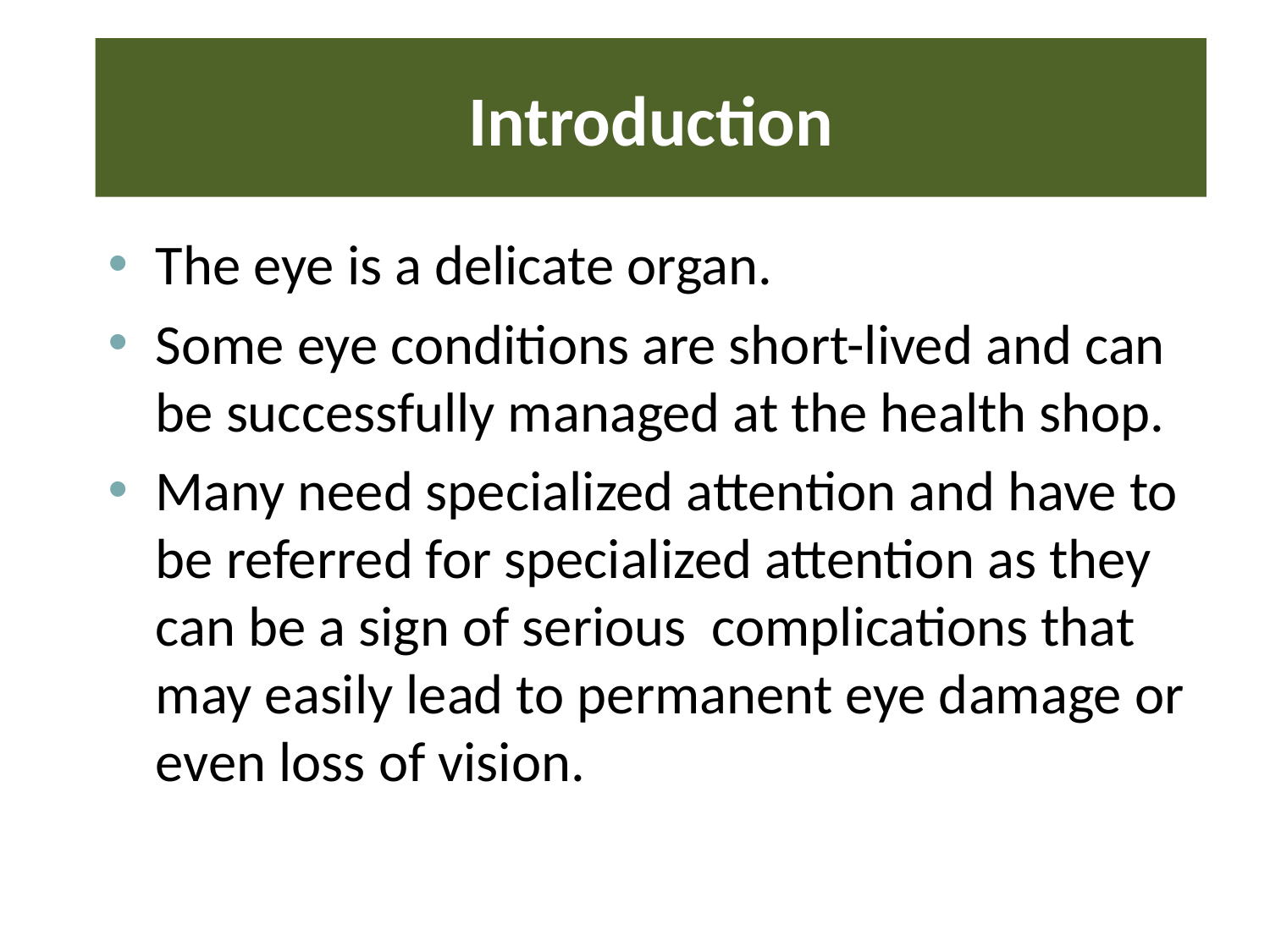

# Introduction
The eye is a delicate organ.
Some eye conditions are short-lived and can be successfully managed at the health shop.
Many need specialized attention and have to be referred for specialized attention as they can be a sign of serious  complications that may easily lead to permanent eye damage or even loss of vision.